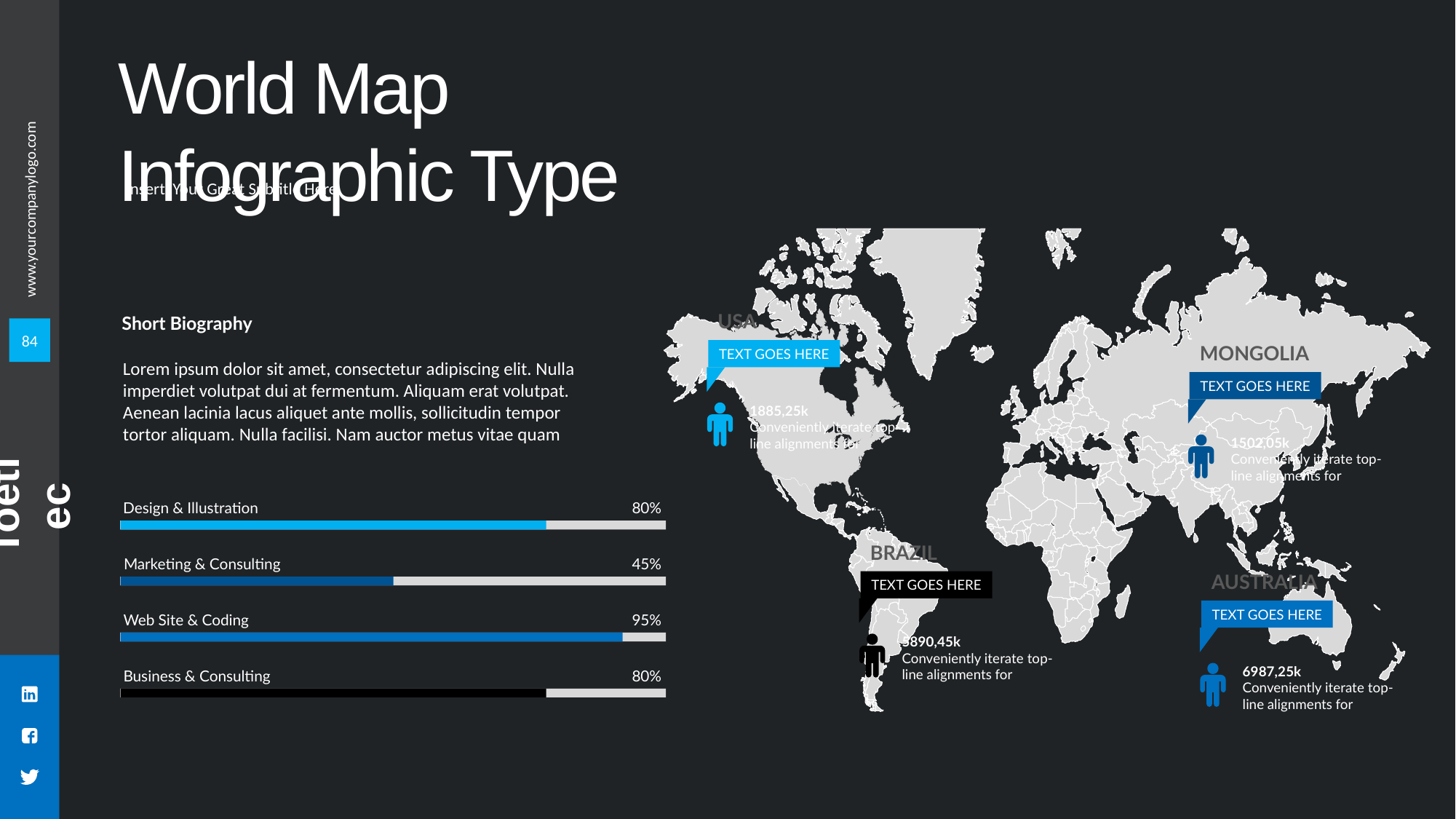

World Map Infographic Type
Insert  Your Great Subtitle Here

Short Biography
USA
84
MONGOLIA
TEXT GOES HERE

Lorem ipsum dolor sit amet, consectetur adipiscing elit. Nulla imperdiet volutpat dui at fermentum. Aliquam erat volutpat. Aenean lacinia lacus aliquet ante mollis, sollicitudin tempor tortor aliquam. Nulla facilisi. Nam auctor metus vitae quam
TEXT GOES HERE

1885,25k
Conveniently iterate top-line alignments for

1502,05k
Conveniently iterate top-line alignments for

Design & Illustration
80%

BRAZIL
Marketing & Consulting
45%
AUSTRALIA
TEXT GOES HERE

TEXT GOES HERE

Web Site & Coding
95%
5890,45k
Conveniently iterate top-line alignments for

6987,25k
Conveniently iterate top-line alignments for
Business & Consulting
80%